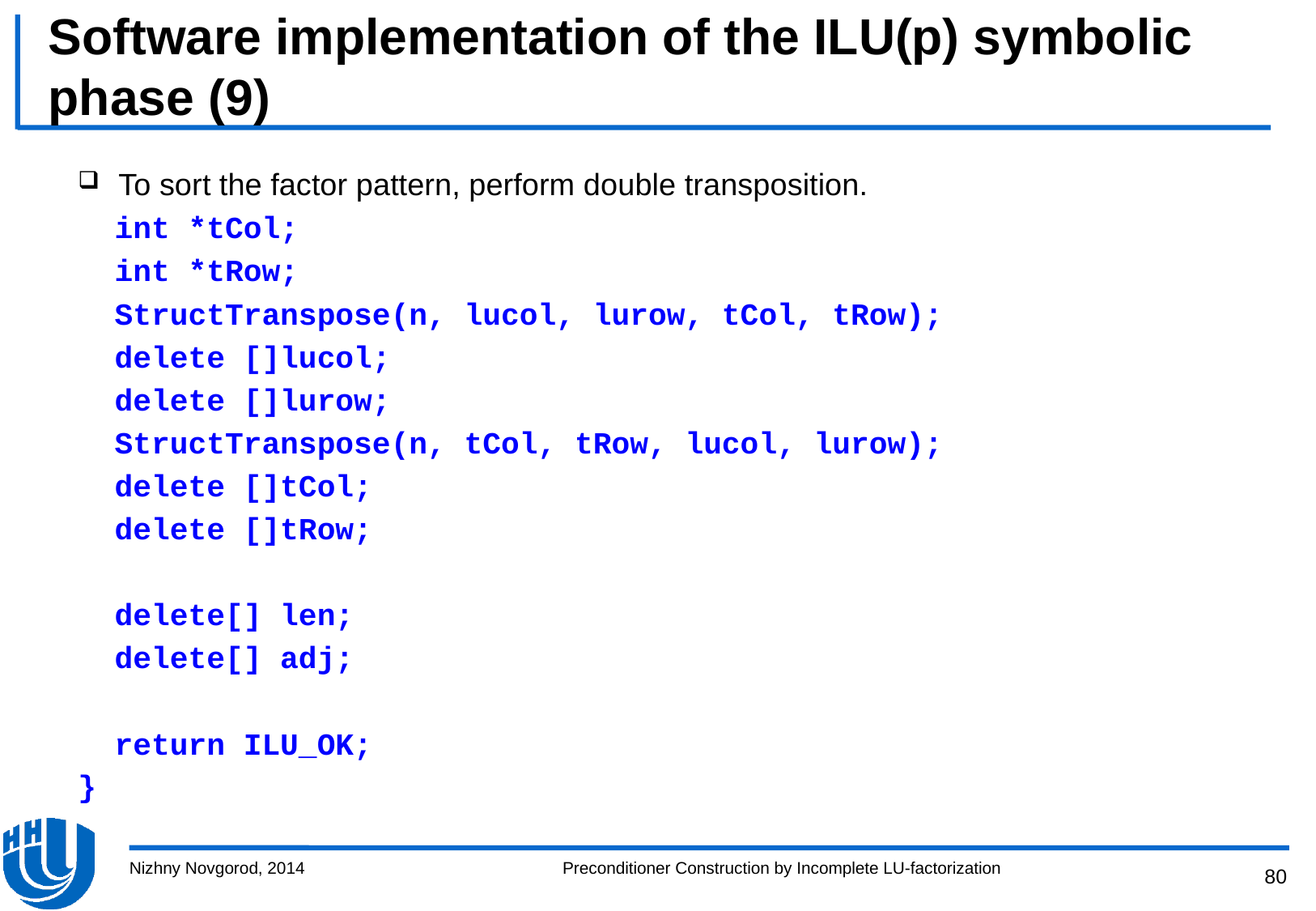

# Software implementation of the ILU(p) symbolic phase (9)
To sort the factor pattern, perform double transposition.
  int *tCol;
  int *tRow;
  StructTranspose(n, lucol, lurow, tCol, tRow);
  delete []lucol;
  delete []lurow;
  StructTranspose(n, tCol, tRow, lucol, lurow);
  delete []tCol;
  delete []tRow;

  delete[] len;
  delete[] adj;

  return ILU_OK;
}
Nizhny Novgorod, 2014
Preconditioner Construction by Incomplete LU-factorization